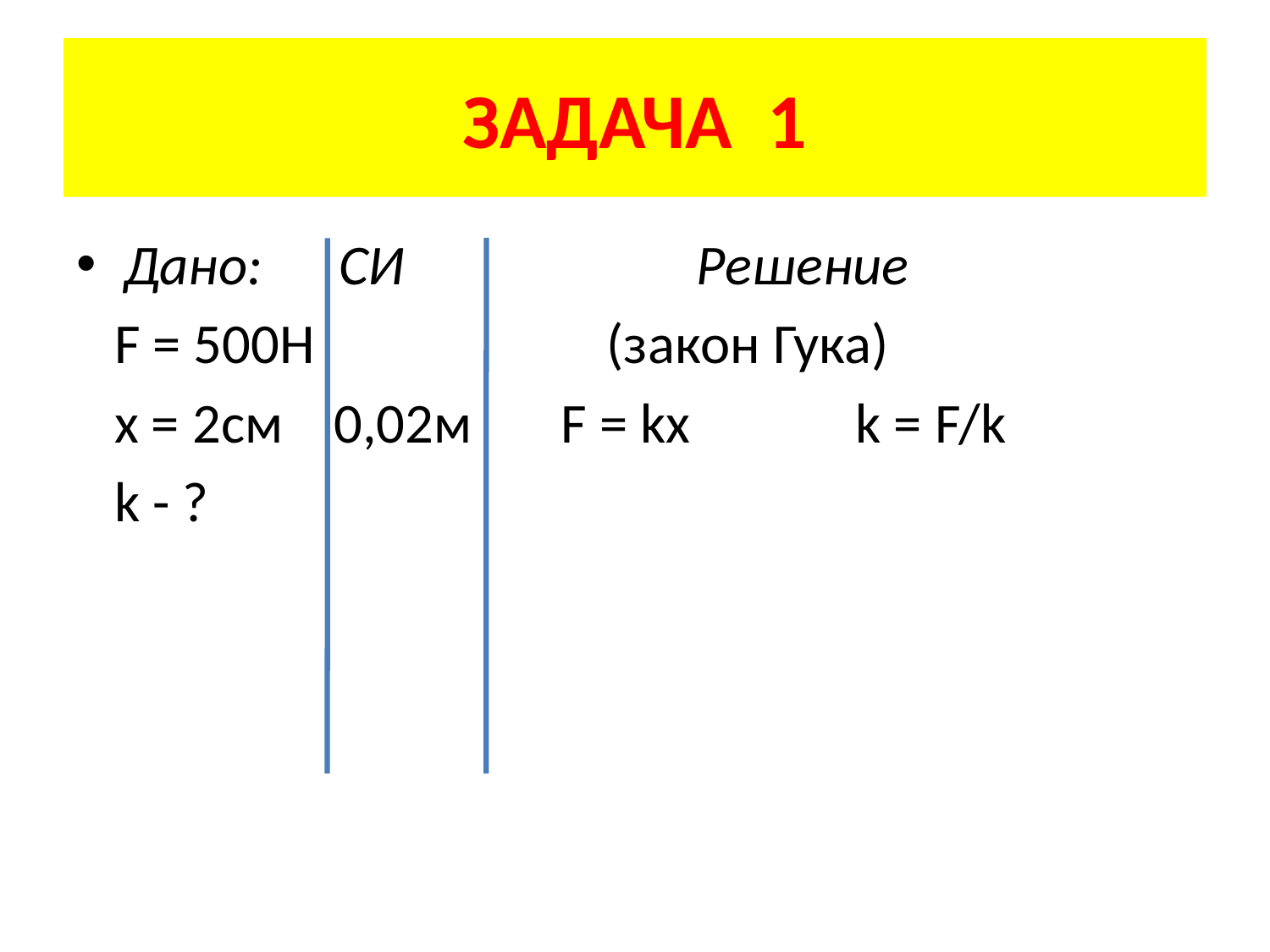

# ЗАДАЧА  1
Дано:      СИ                       Решение
   F = 500H                       (закон Гука)
   x = 2см    0,02м       F = kx             k = F/k
   k - ?